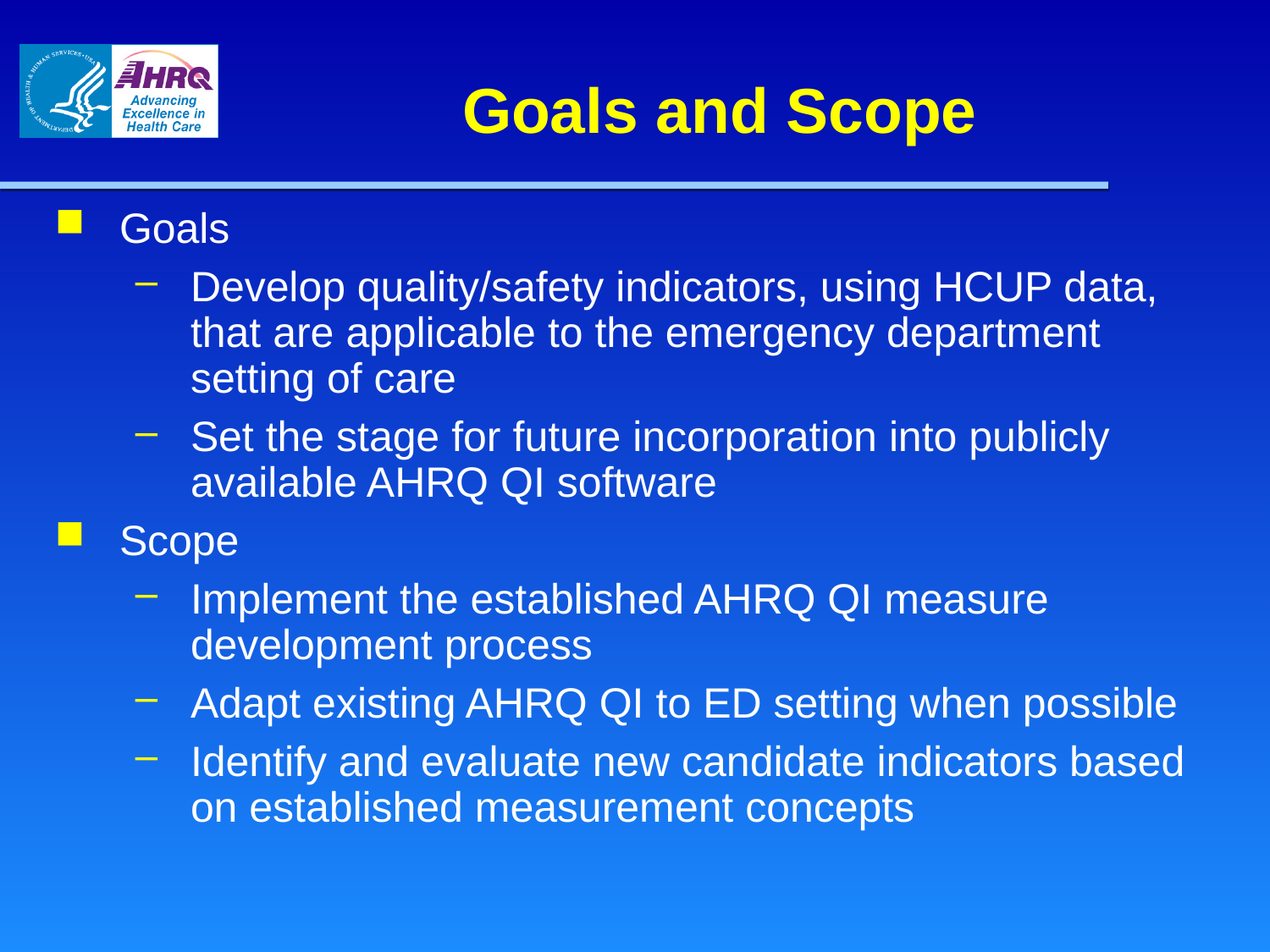

Goals and Scope
Goals
Develop quality/safety indicators, using HCUP data, that are applicable to the emergency department setting of care
Set the stage for future incorporation into publicly available AHRQ QI software
Scope
Implement the established AHRQ QI measure development process
Adapt existing AHRQ QI to ED setting when possible
Identify and evaluate new candidate indicators based on established measurement concepts